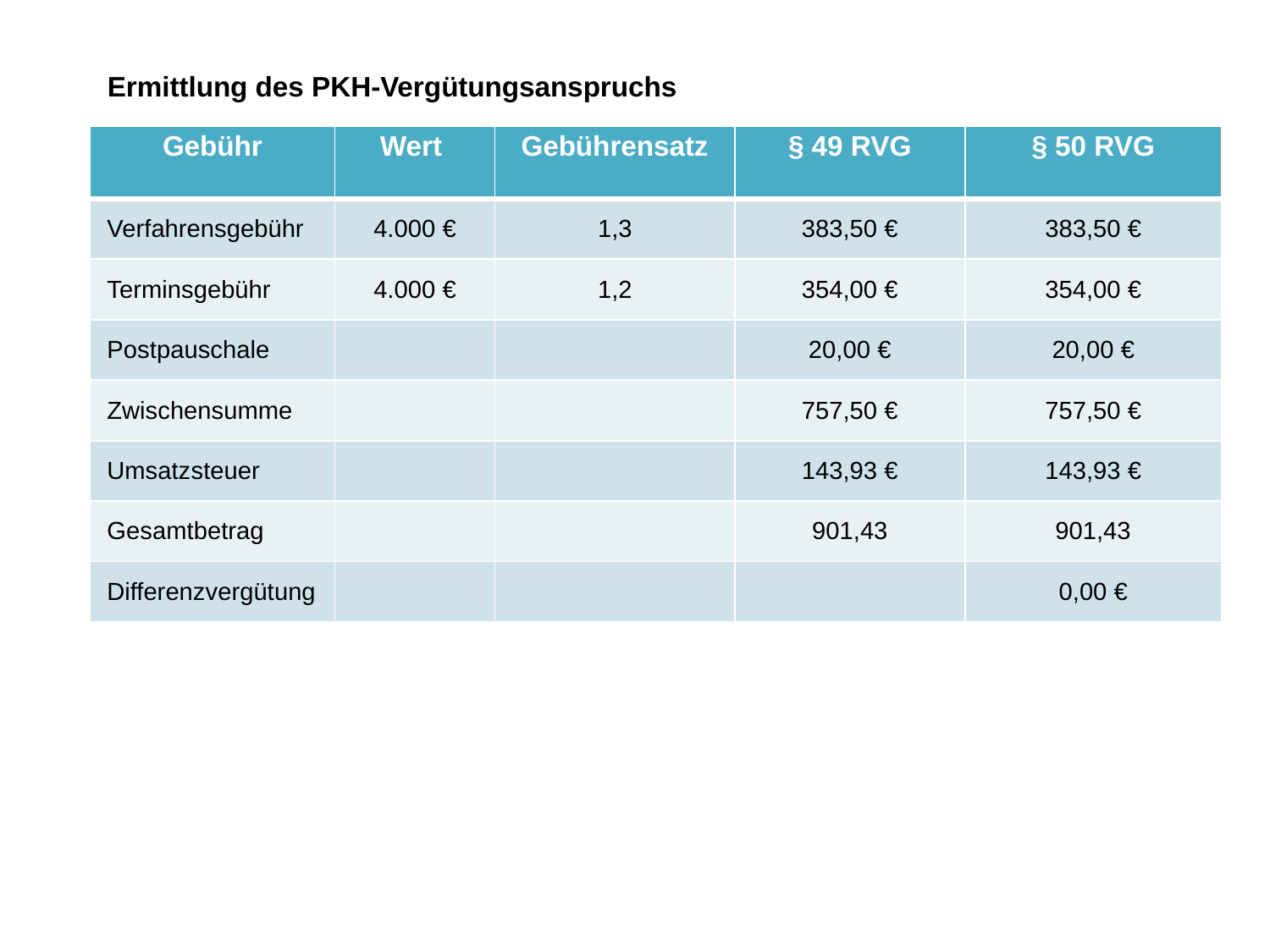

Ermittlung des PKH-Vergütungsanspruchs
| Gebühr | Wert | Gebührensatz | § 49 RVG | § 50 RVG |
| --- | --- | --- | --- | --- |
| Verfahrensgebühr | 4.000 € | 1,3 | 383,50 € | 383,50 € |
| Terminsgebühr | 4.000 € | 1,2 | 354,00 € | 354,00 € |
| Postpauschale |  |  | 20,00 € | 20,00 € |
| Zwischensumme |  |  | 757,50 € | 757,50 € |
| Umsatzsteuer |  |  | 143,93 € | 143,93 € |
| Gesamtbetrag |  |  | 901,43 | 901,43 |
| Differenzvergütung |  |  |  | 0,00 € |